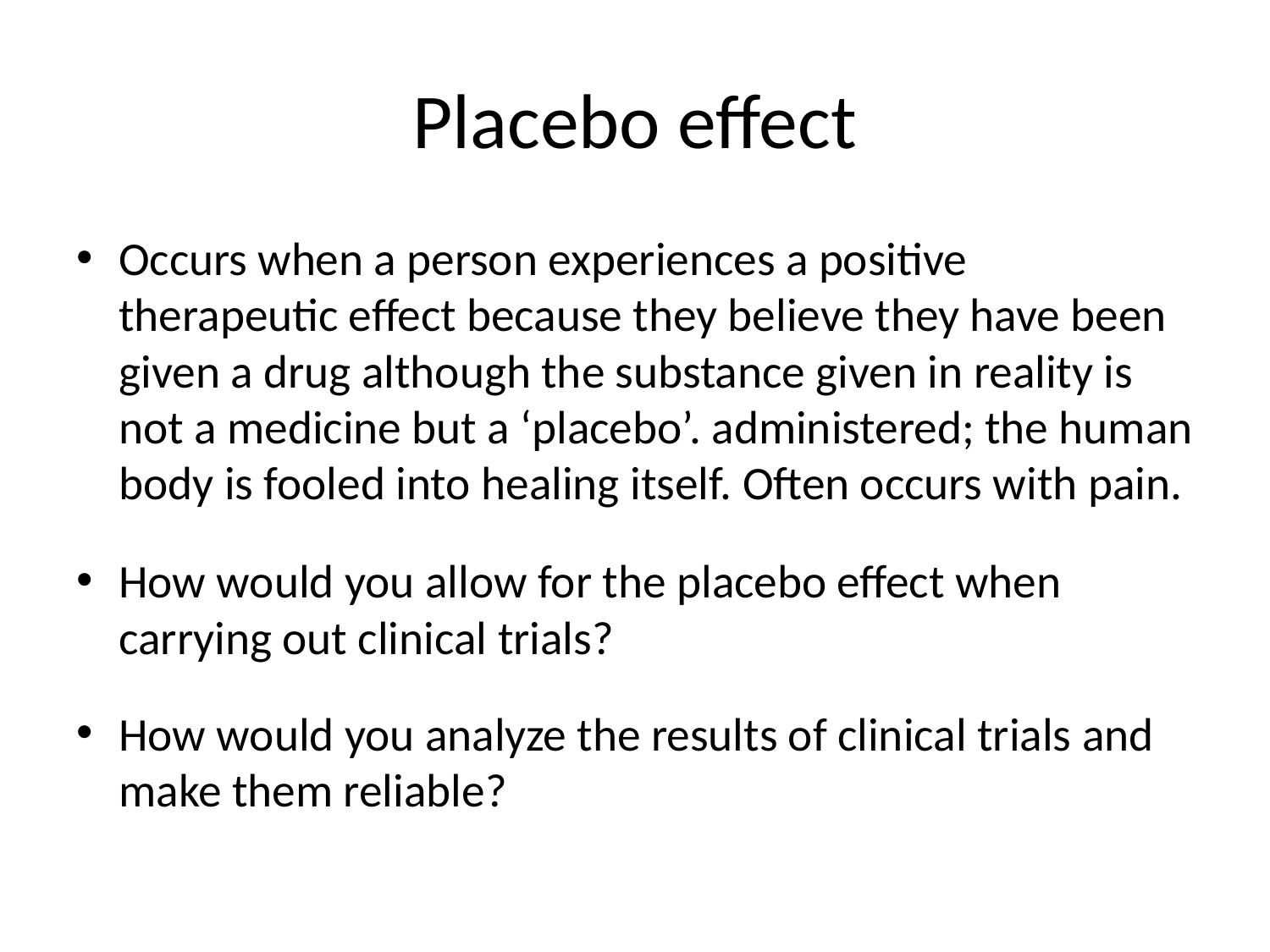

# Placebo effect
Occurs when a person experiences a positive therapeutic effect because they believe they have been given a drug although the substance given in reality is not a medicine but a ‘placebo’. administered; the human body is fooled into healing itself. Often occurs with pain.

How would you allow for the placebo effect when carrying out clinical trials?

How would you analyze the results of clinical trials and make them reliable?